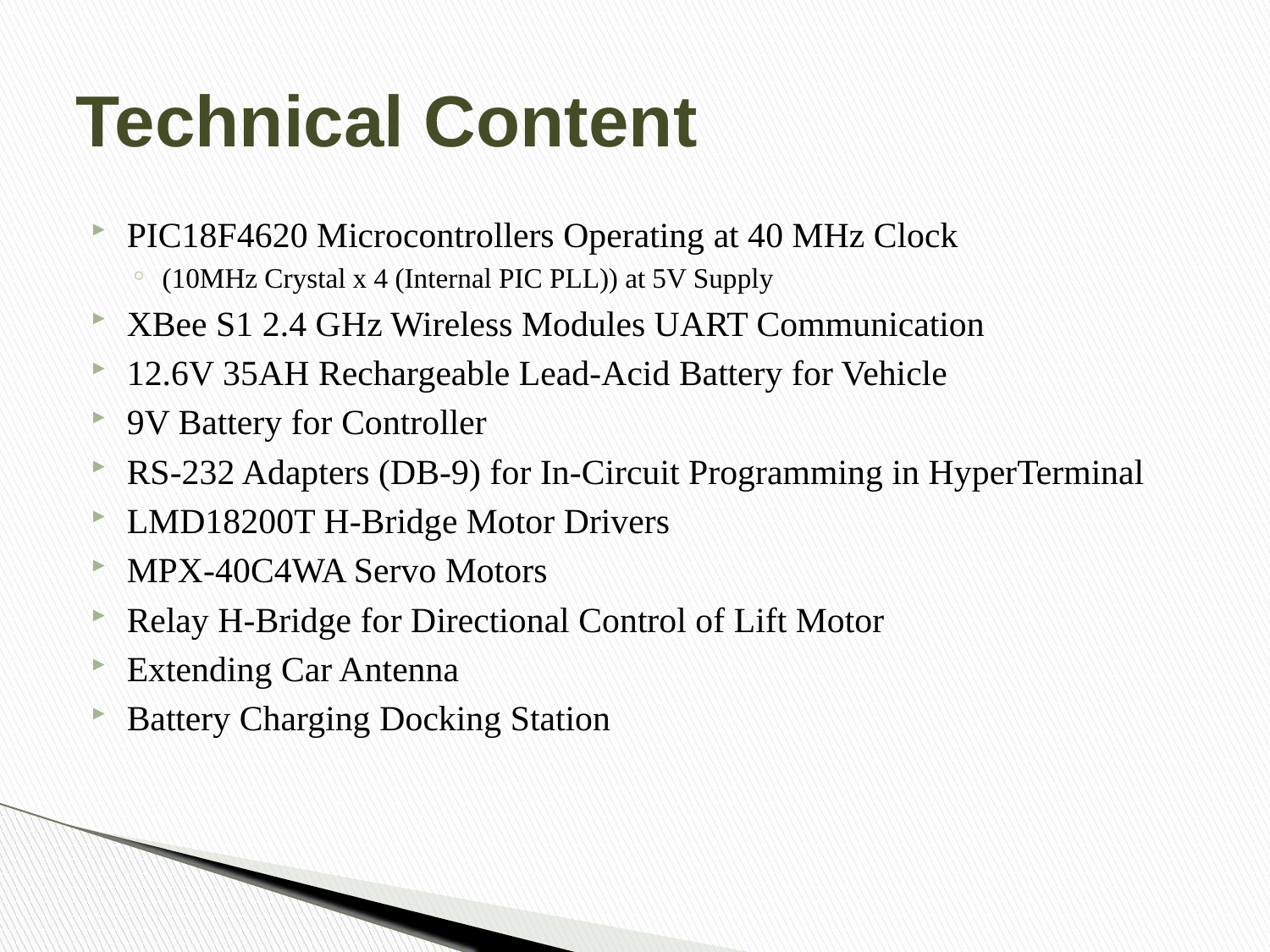

# Technical Content
PIC18F4620 Microcontrollers Operating at 40 MHz Clock
(10MHz Crystal x 4 (Internal PIC PLL)) at 5V Supply
XBee S1 2.4 GHz Wireless Modules UART Communication
12.6V 35AH Rechargeable Lead-Acid Battery for Vehicle
9V Battery for Controller
RS-232 Adapters (DB-9) for In-Circuit Programming in HyperTerminal
LMD18200T H-Bridge Motor Drivers
MPX-40C4WA Servo Motors
Relay H-Bridge for Directional Control of Lift Motor
Extending Car Antenna
Battery Charging Docking Station